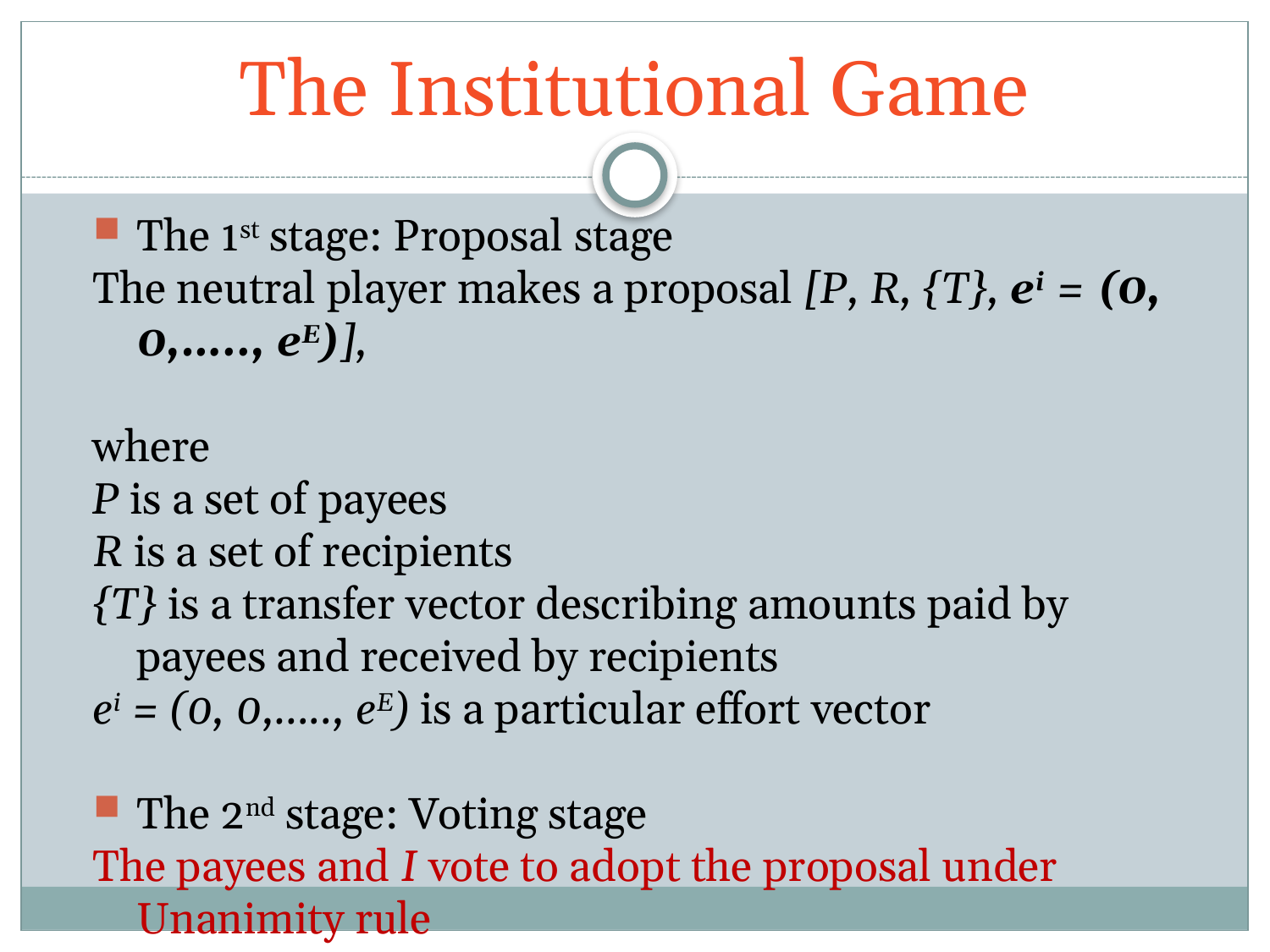

# The Institutional Game
The 1st stage: Proposal stage
The neutral player makes a proposal [P, R, {T}, ei = (0, 0,….., eE)],

where
P is a set of payees
R is a set of recipients
{T} is a transfer vector describing amounts paid by payees and received by recipients
ei = (0, 0,….., eE) is a particular effort vector

The 2nd stage: Voting stage
The payees and I vote to adopt the proposal under Unanimity rule